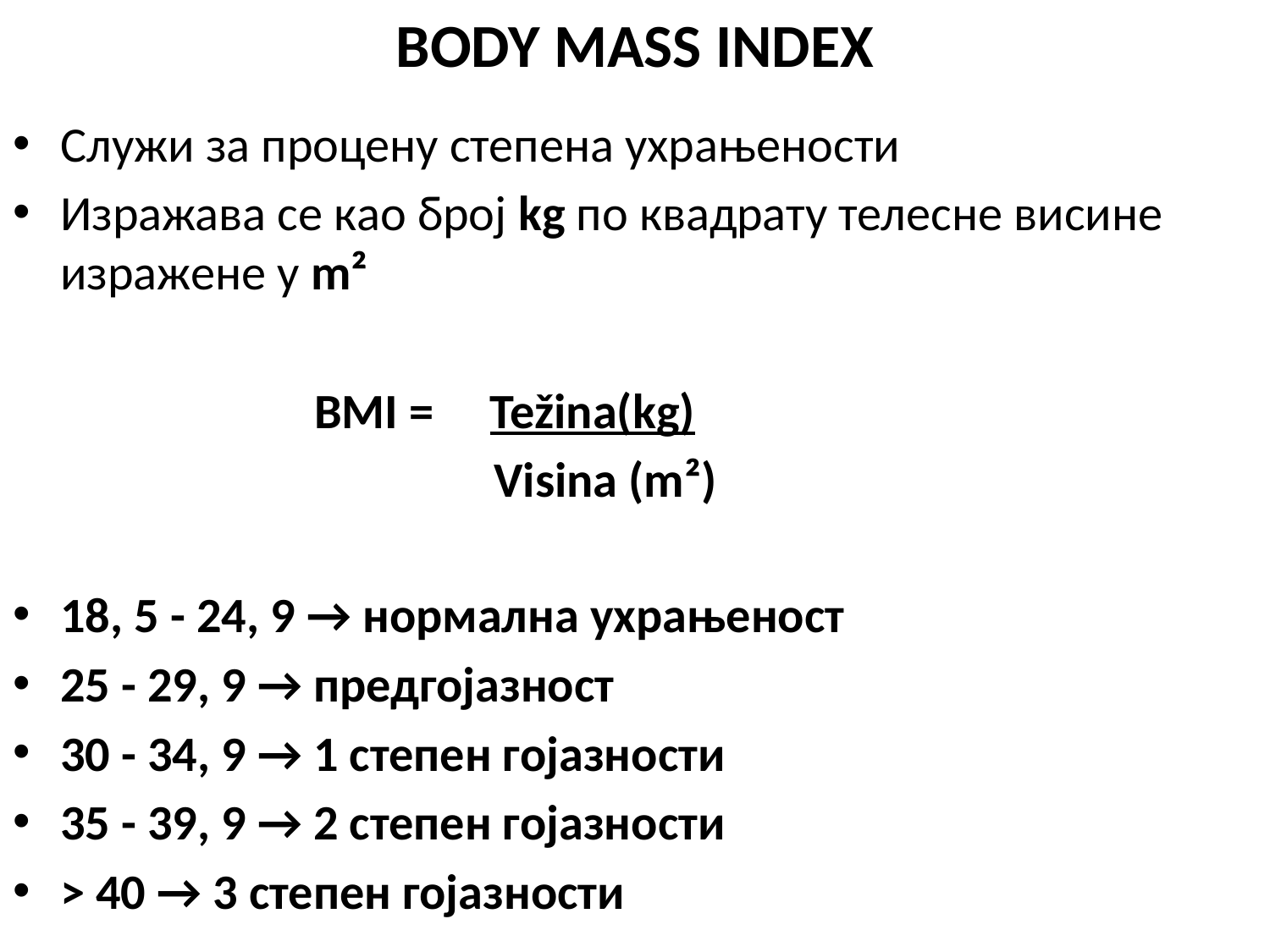

BODY MASS INDEX
Служи за процену степена ухрањености
Изражава се као број kg по квадрату телесне висине изражене у m²

			BMI =     Težina(kg)
			                Visina (m²)

18, 5 - 24, 9 → нормална ухрањеност
25 - 29, 9 → предгојазност
30 - 34, 9 → 1 степен гојазности
35 - 39, 9 → 2 степен гојазности
> 40 → 3 степен гојазности